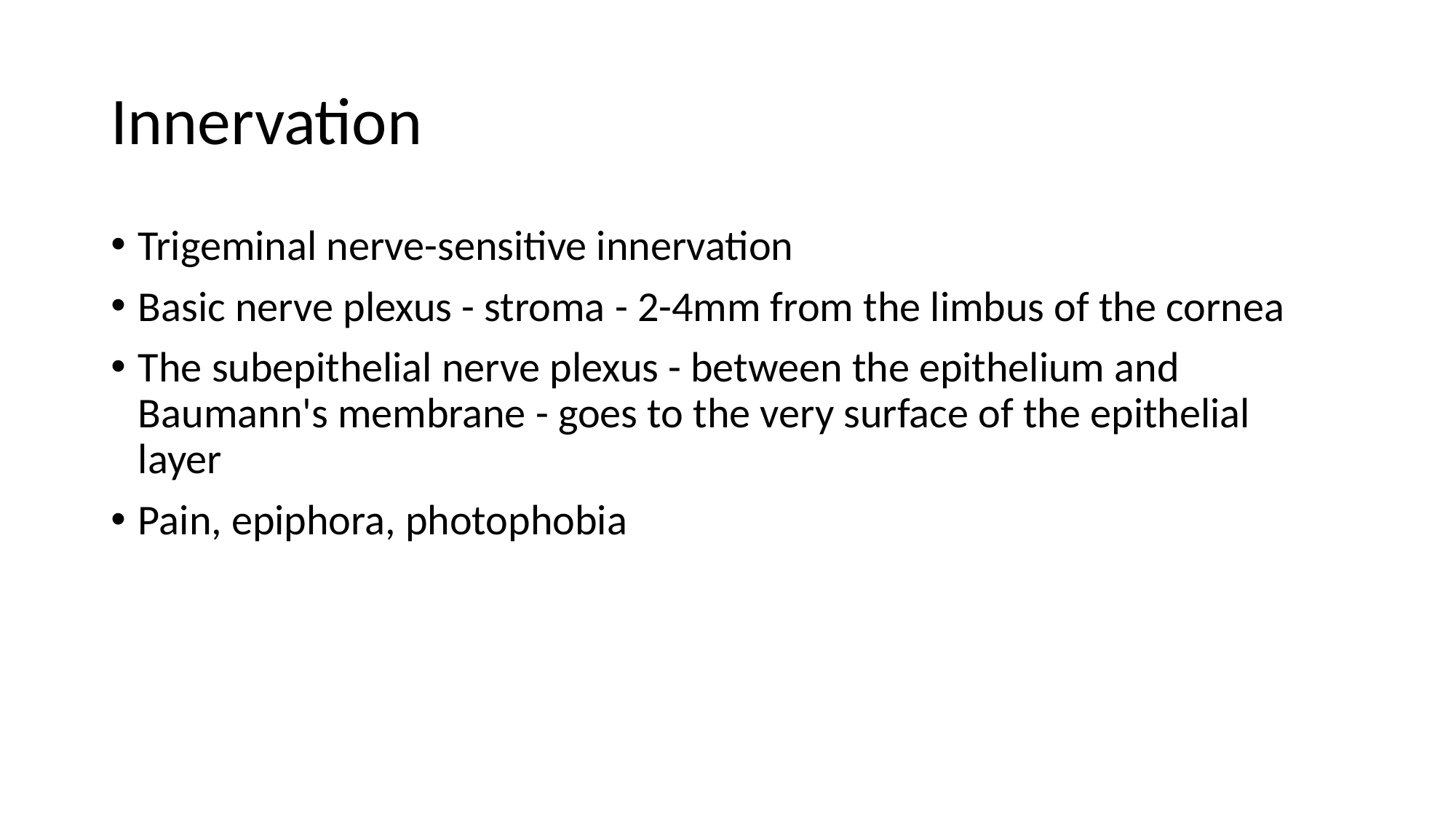

# Innervation
Trigeminal nerve-sensitive innervation
Basic nerve plexus - stroma - 2-4mm from the limbus of the cornea
The subepithelial nerve plexus - between the epithelium and Baumann's membrane - goes to the very surface of the epithelial layer
Pain, epiphora, photophobia